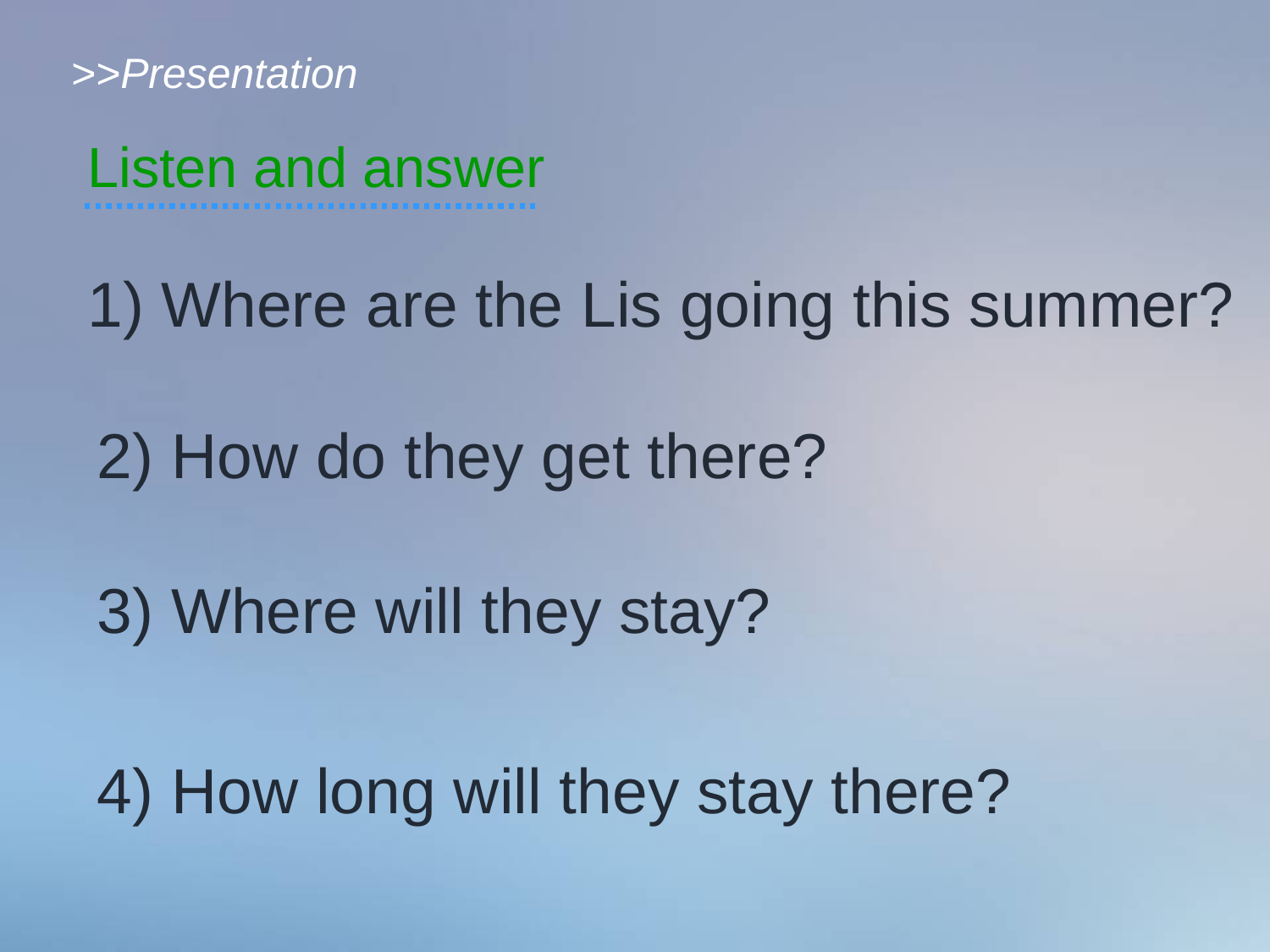

# >>Presentation
Listen and answer
1) Where are the Lis going this summer?
2) How do they get there?
3) Where will they stay?
4) How long will they stay there?